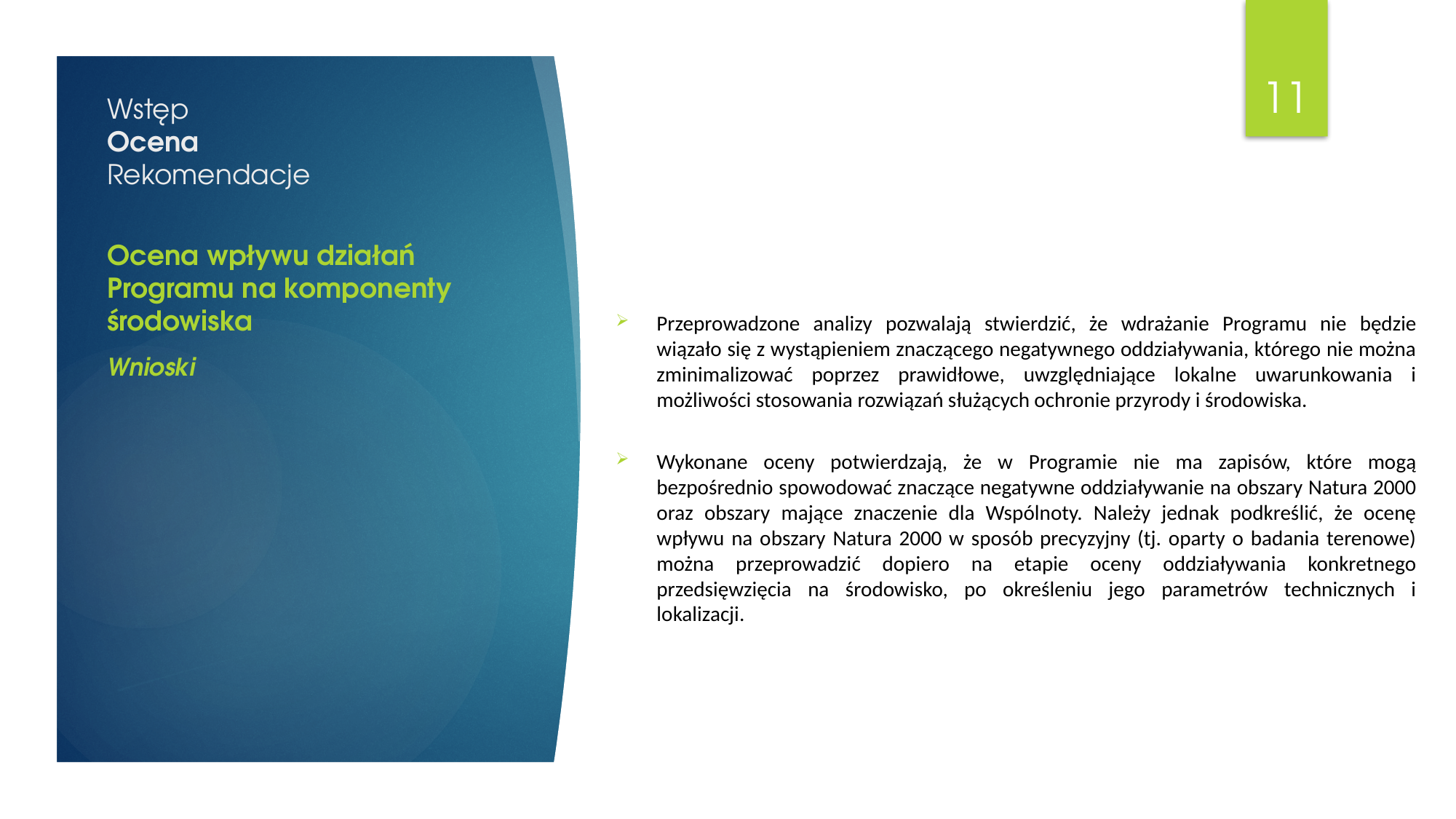

11
Wstęp
Ocena
Rekomendacje

Ocena wpływu działań Programu na komponenty środowiska
Wnioski
Przeprowadzone analizy pozwalają stwierdzić, że wdrażanie Programu nie będzie wiązało się z wystąpieniem znaczącego negatywnego oddziaływania, którego nie można zminimalizować poprzez prawidłowe, uwzględniające lokalne uwarunkowania i możliwości stosowania rozwiązań służących ochronie przyrody i środowiska.
Wykonane oceny potwierdzają, że w Programie nie ma zapisów, które mogą bezpośrednio spowodować znaczące negatywne oddziaływanie na obszary Natura 2000 oraz obszary mające znaczenie dla Wspólnoty. Należy jednak podkreślić, że ocenę wpływu na obszary Natura 2000 w sposób precyzyjny (tj. oparty o badania terenowe) można przeprowadzić dopiero na etapie oceny oddziaływania konkretnego przedsięwzięcia na środowisko, po określeniu jego parametrów technicznych i lokalizacji.